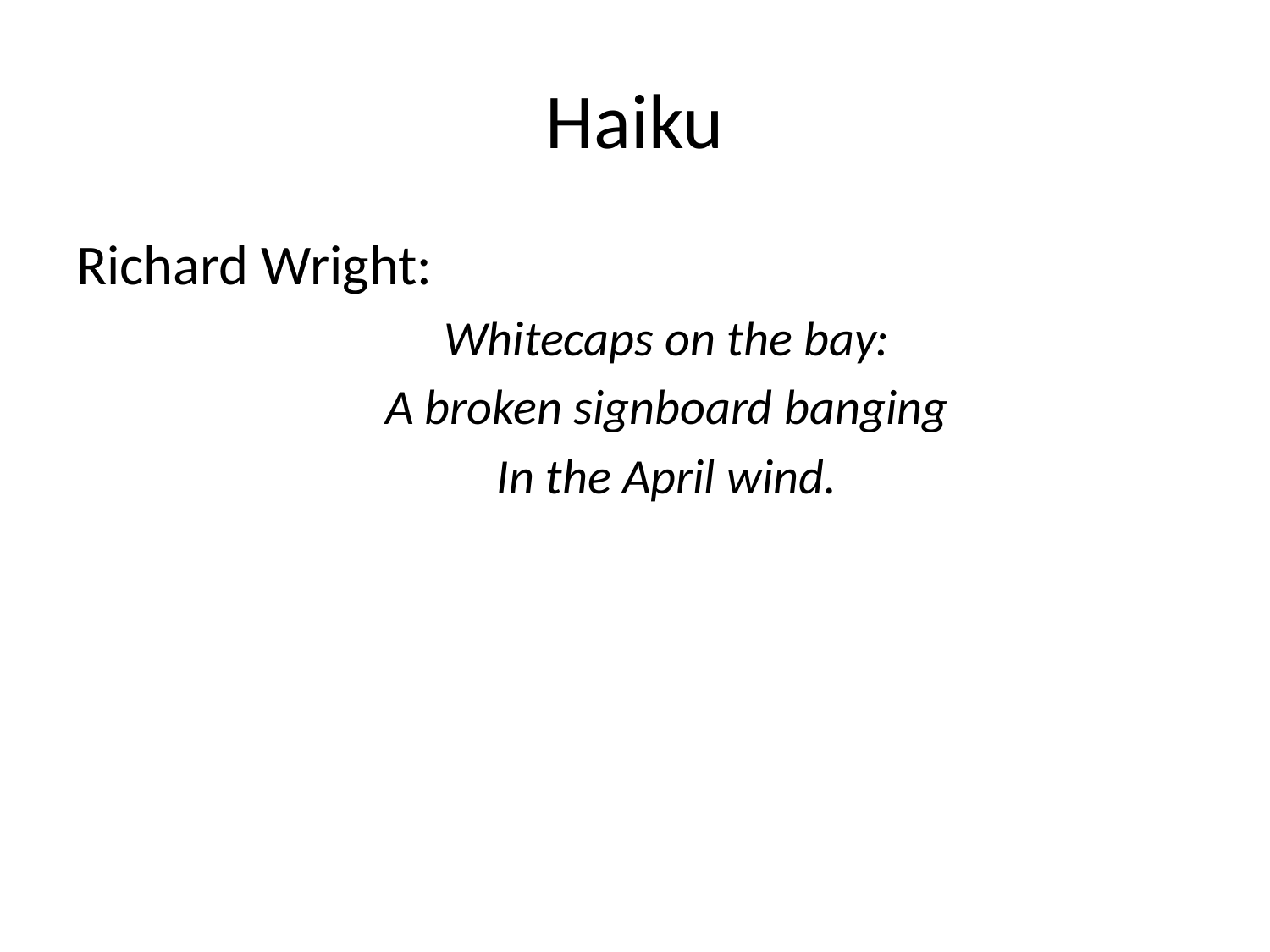

# Haiku
Richard Wright:
Whitecaps on the bay:
A broken signboard banging
In the April wind.